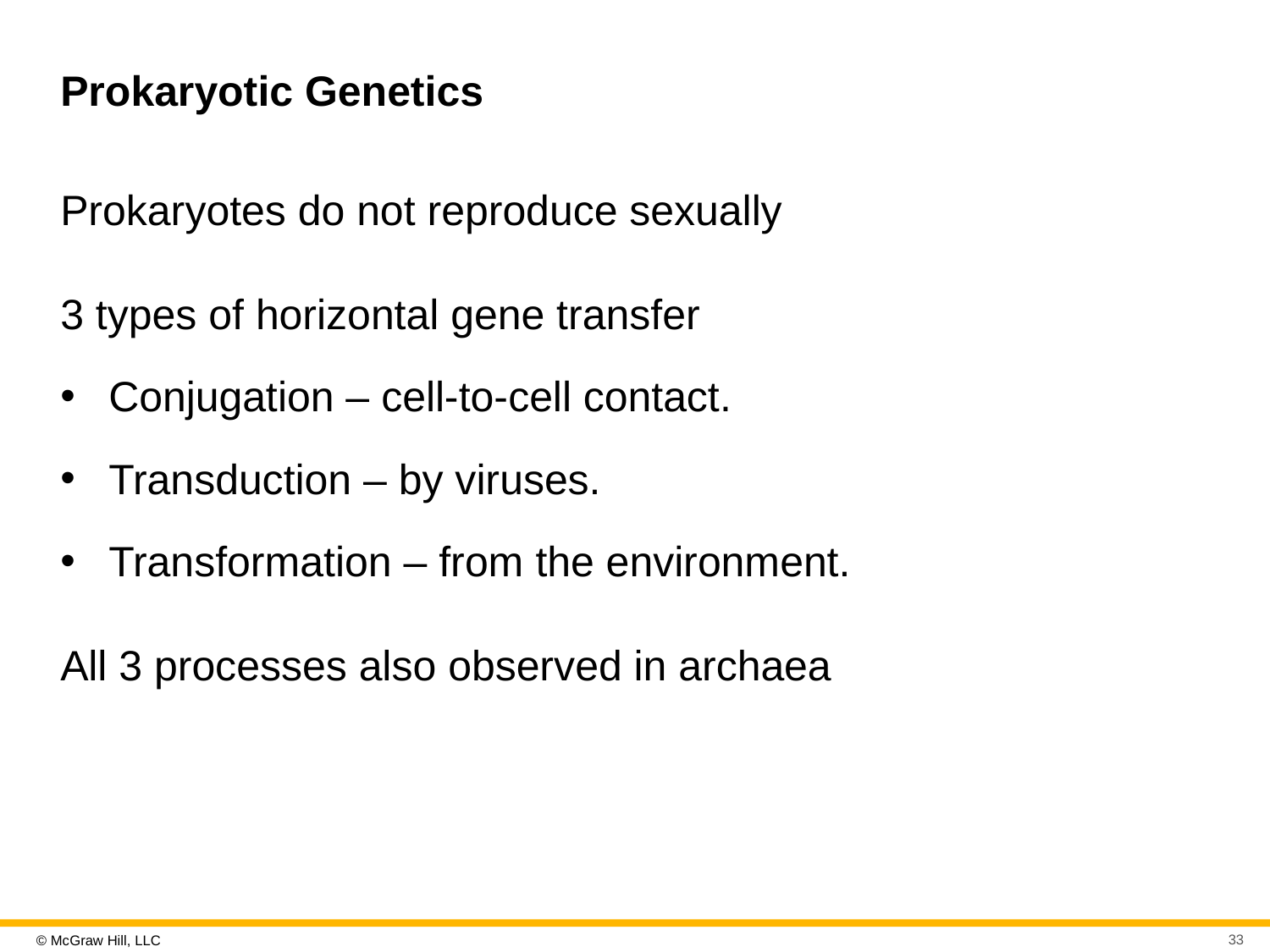

# Prokaryotic Genetics
Prokaryotes do not reproduce sexually
3 types of horizontal gene transfer
Conjugation – cell-to-cell contact.
Transduction – by viruses.
Transformation – from the environment.
All 3 processes also observed in archaea
33